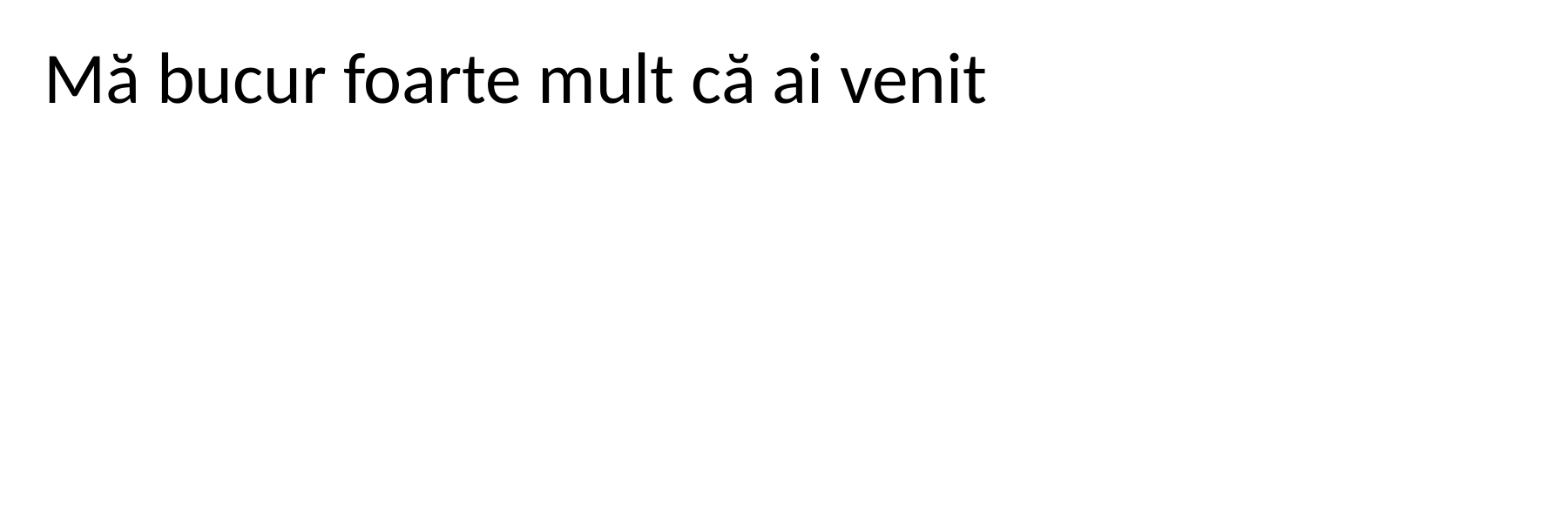

Mă bucur foarte mult că ai venit